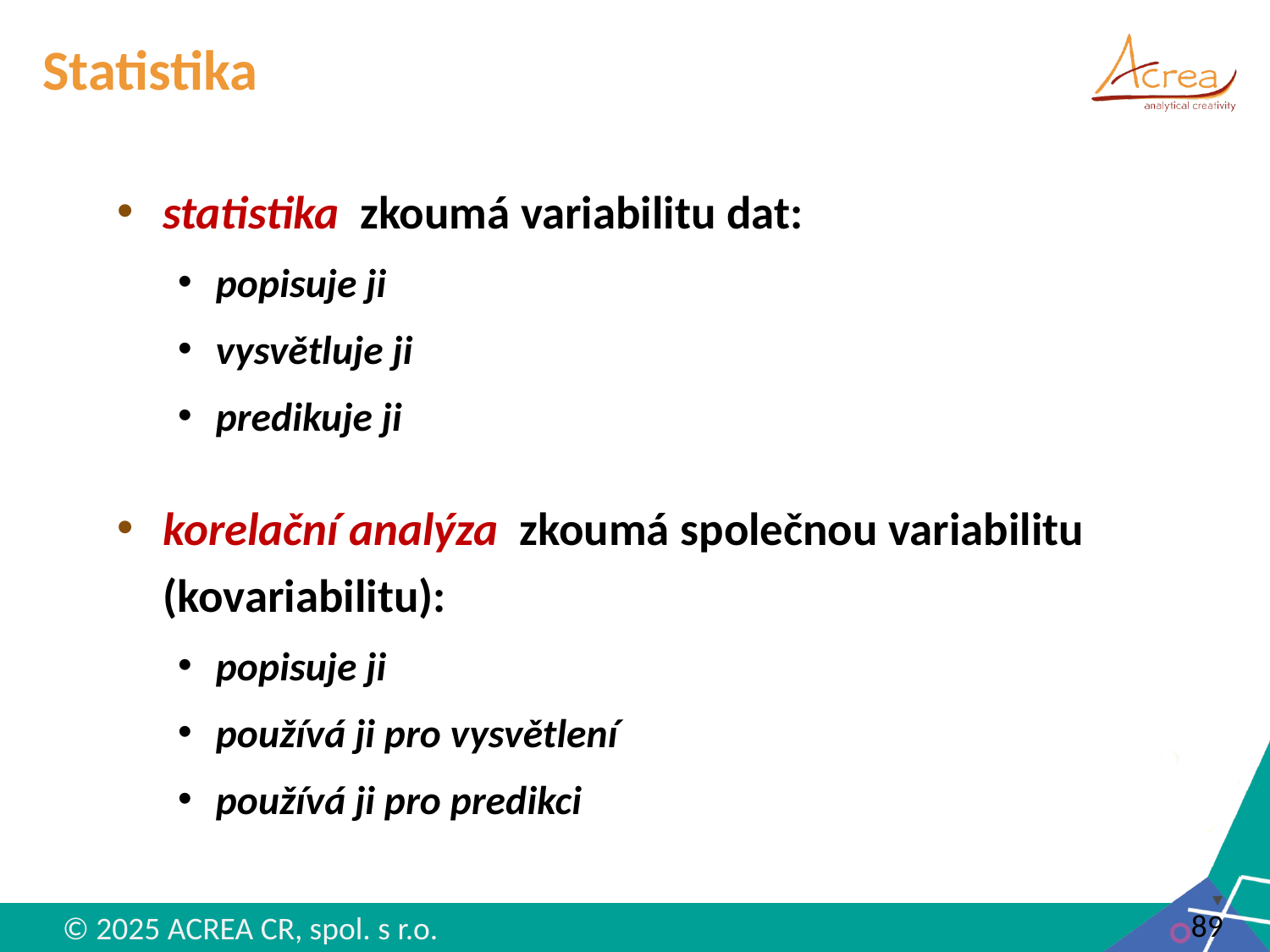

# Statistika
statistika  zkoumá variabilitu dat:
popisuje ji
vysvětluje ji
predikuje ji

korelační analýza  zkoumá společnou variabilitu (kovariabilitu):
popisuje ji
používá ji pro vysvětlení
používá ji pro predikci
89